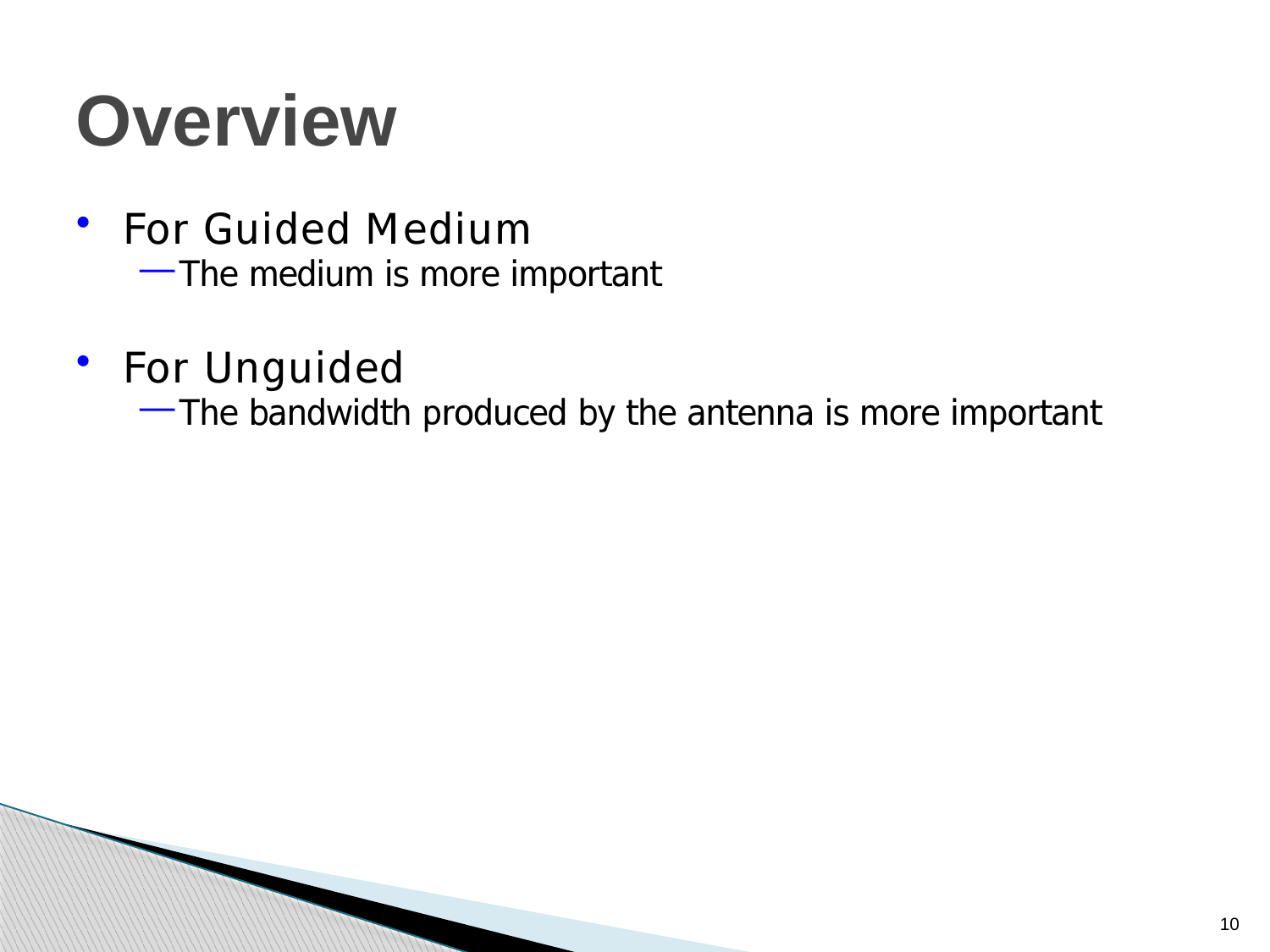

# Overview
For Guided Medium
The medium is more important

For Unguided
The bandwidth produced by the antenna is more important

10